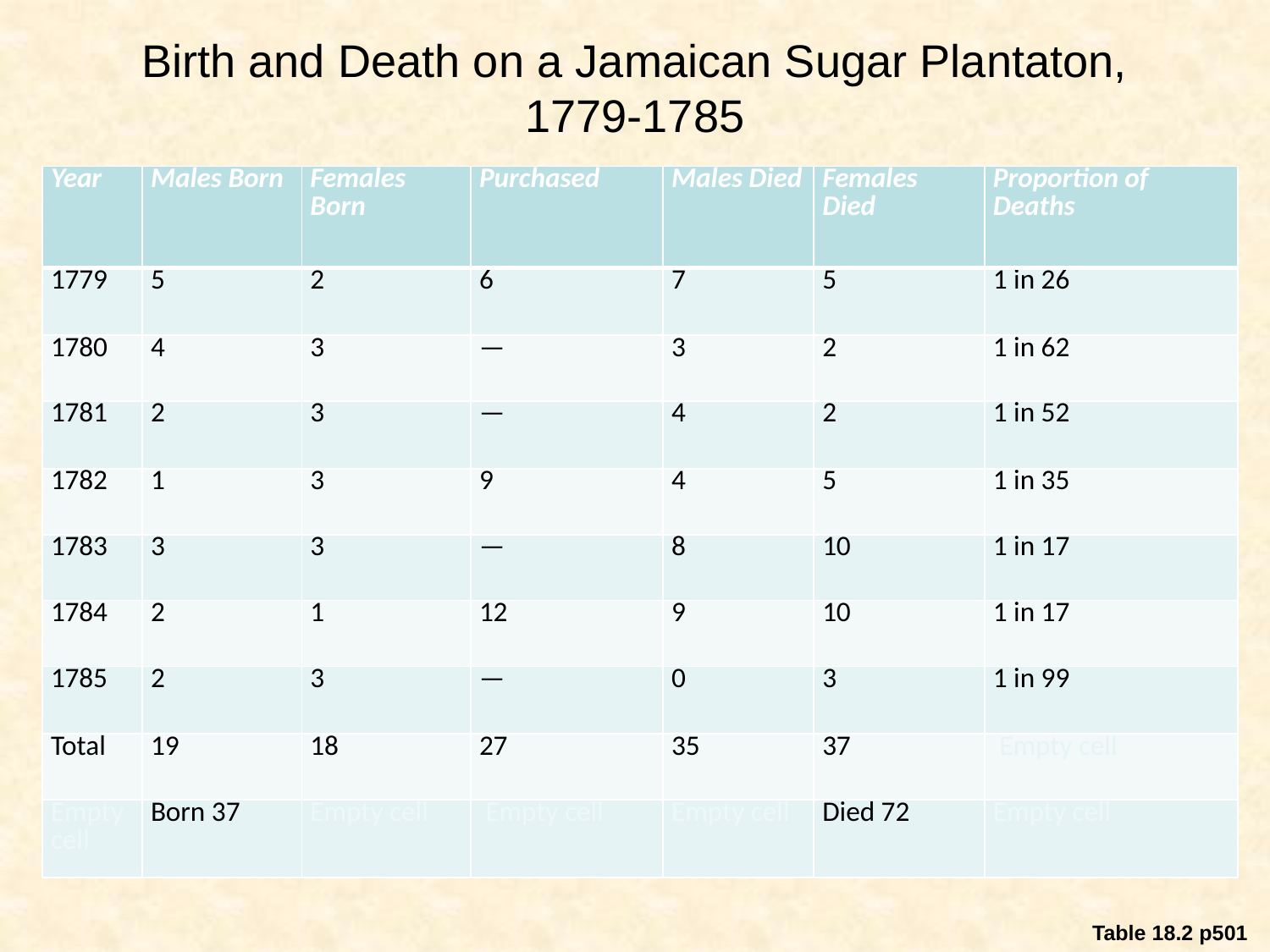

# Birth and Death on a Jamaican Sugar Plantaton, 1779-1785
| Year | Males Born | Females Born | Purchased | Males Died | Females Died | Proportion of Deaths |
| --- | --- | --- | --- | --- | --- | --- |
| 1779 | 5 | 2 | 6 | 7 | 5 | 1 in 26 |
| 1780 | 4 | 3 | — | 3 | 2 | 1 in 62 |
| 1781 | 2 | 3 | — | 4 | 2 | 1 in 52 |
| 1782 | 1 | 3 | 9 | 4 | 5 | 1 in 35 |
| 1783 | 3 | 3 | — | 8 | 10 | 1 in 17 |
| 1784 | 2 | 1 | 12 | 9 | 10 | 1 in 17 |
| 1785 | 2 | 3 | — | 0 | 3 | 1 in 99 |
| Total | 19 | 18 | 27 | 35 | 37 | Empty cell |
| Empty cell | Born 37 | Empty cell | Empty cell | Empty cell | Died 72 | Empty cell |
Table 18.2 p501